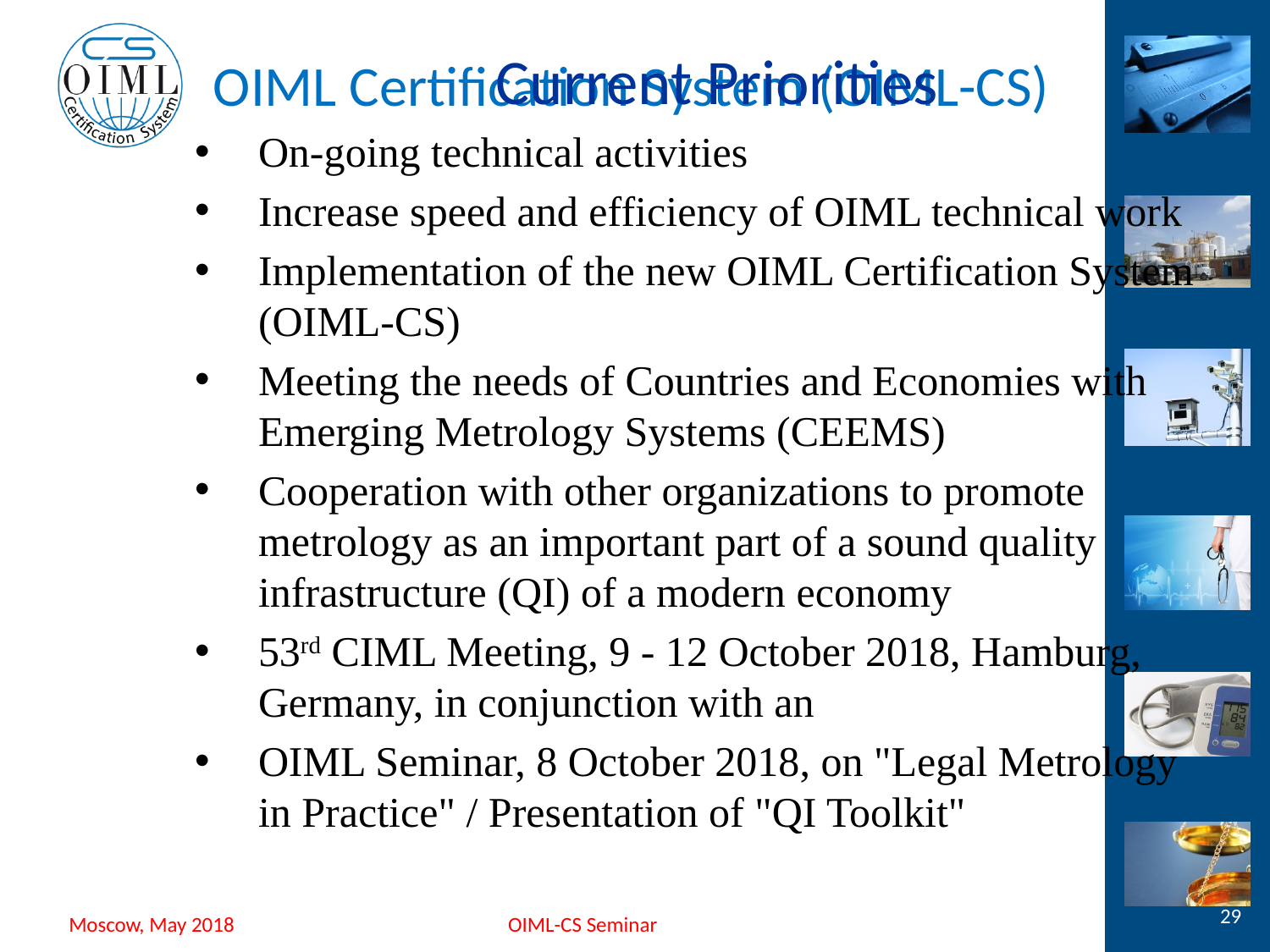

Current Priorities
On-going technical activities
Increase speed and efficiency of OIML technical work
Implementation of the new OIML Certification System (OIML-CS)
Meeting the needs of Countries and Economies with Emerging Metrology Systems (CEEMS)
Cooperation with other organizations to promote metrology as an important part of a sound quality infrastructure (QI) of a modern economy
53rd CIML Meeting, 9 - 12 October 2018, Hamburg, Germany, in conjunction with an
OIML Seminar, 8 October 2018, on "Legal Metrology in Practice" / Presentation of "QI Toolkit"

29